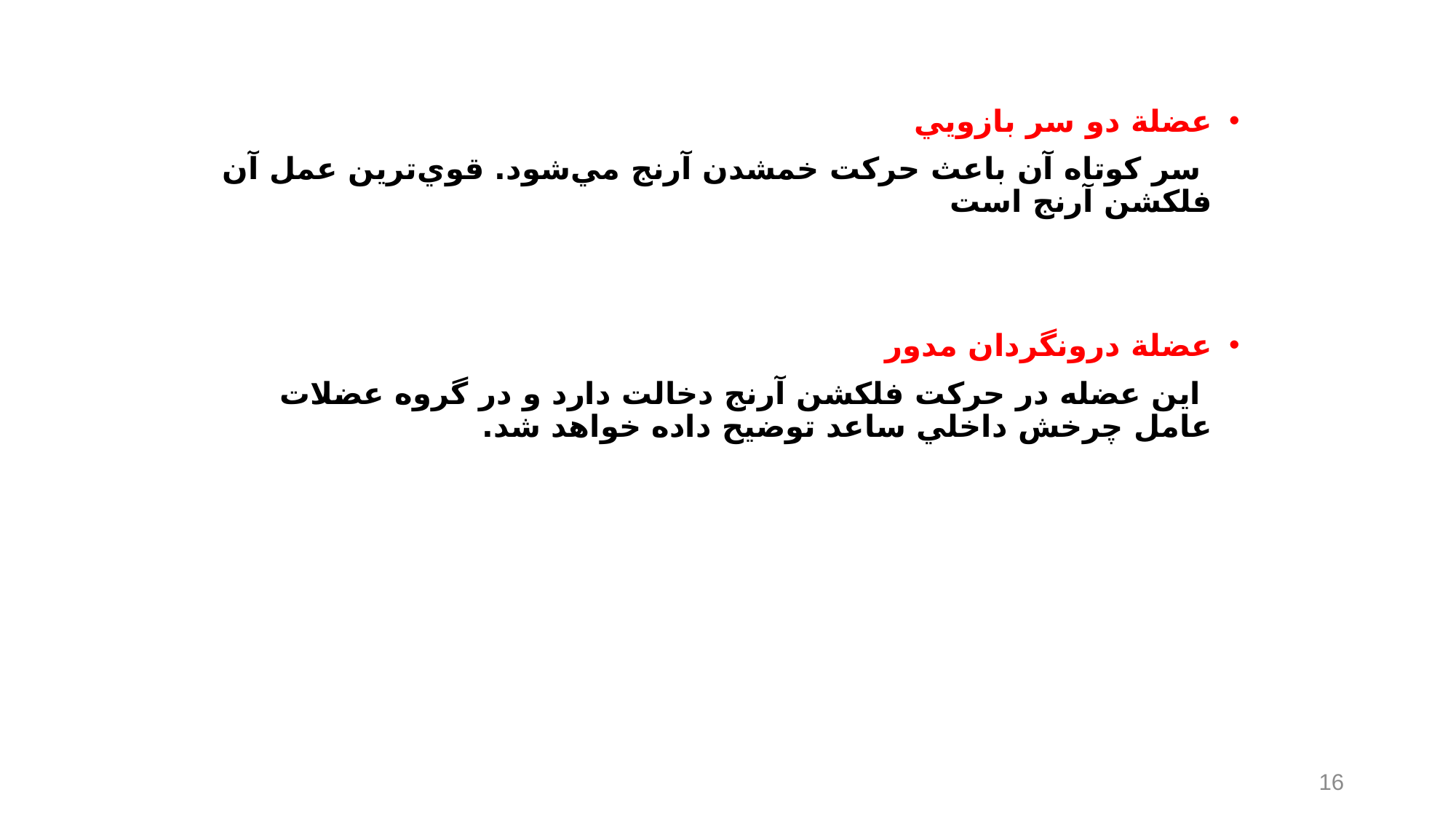

عضلة دو سر بازويي
    سر كوتاه آن باعث حركت خم‎شدن آرنج مي‌شود. قوي‌ترين عمل آن فلكشن آرنج است

عضلة درون‎گردان مدور
    اين عضله در حركت فلكشن آرنج دخالت دارد و در گروه عضلات عامل چرخش داخلي ساعد توضيح داده خواهد شد.

16